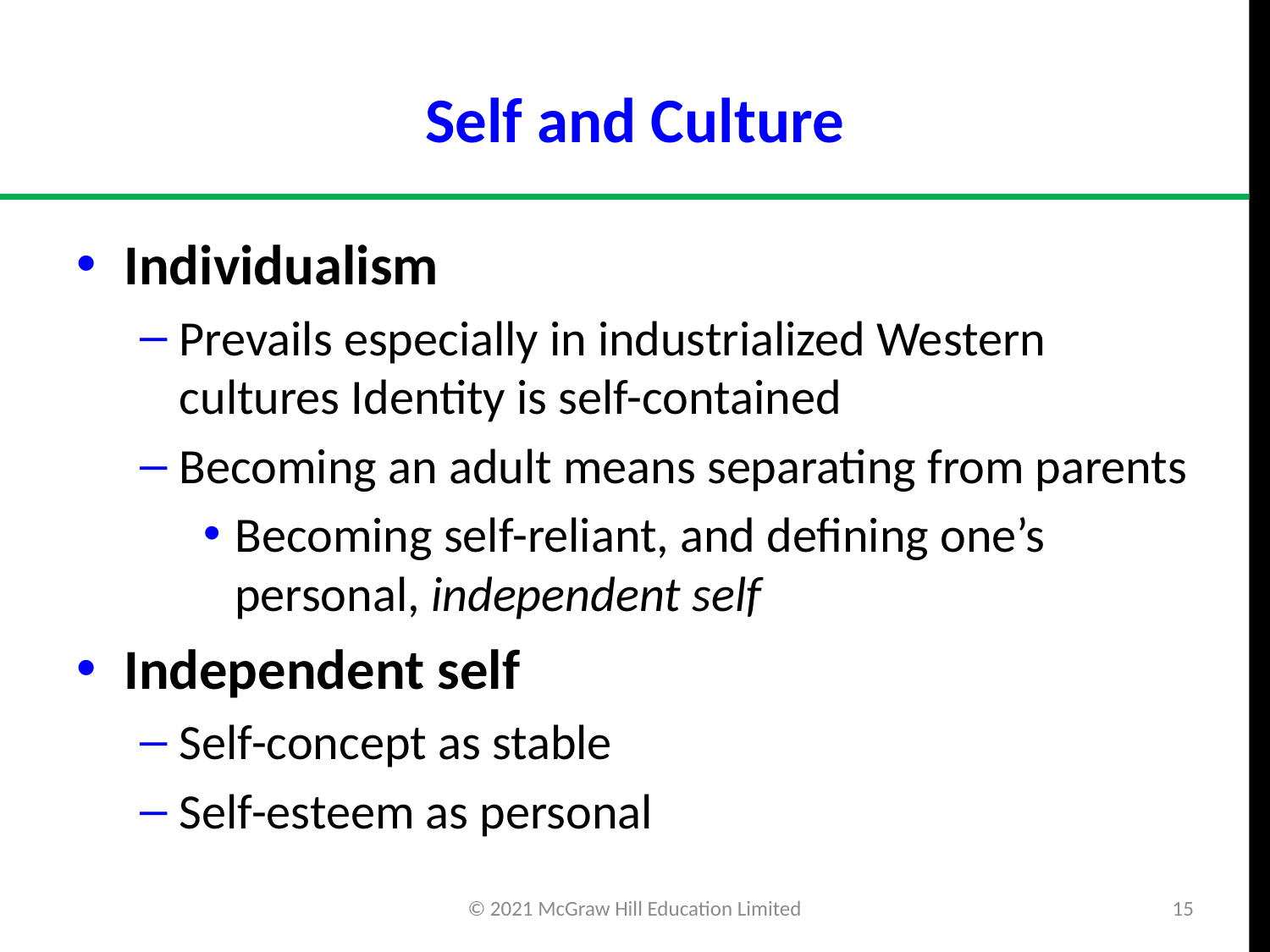

# Self and Culture
Individualism
Prevails especially in industrialized Western cultures Identity is self-contained
Becoming an adult means separating from parents
Becoming self-reliant, and defining one’s personal, independent self
Independent self
Self-concept as stable
Self-esteem as personal

© 2021 McGraw Hill Education Limited
15